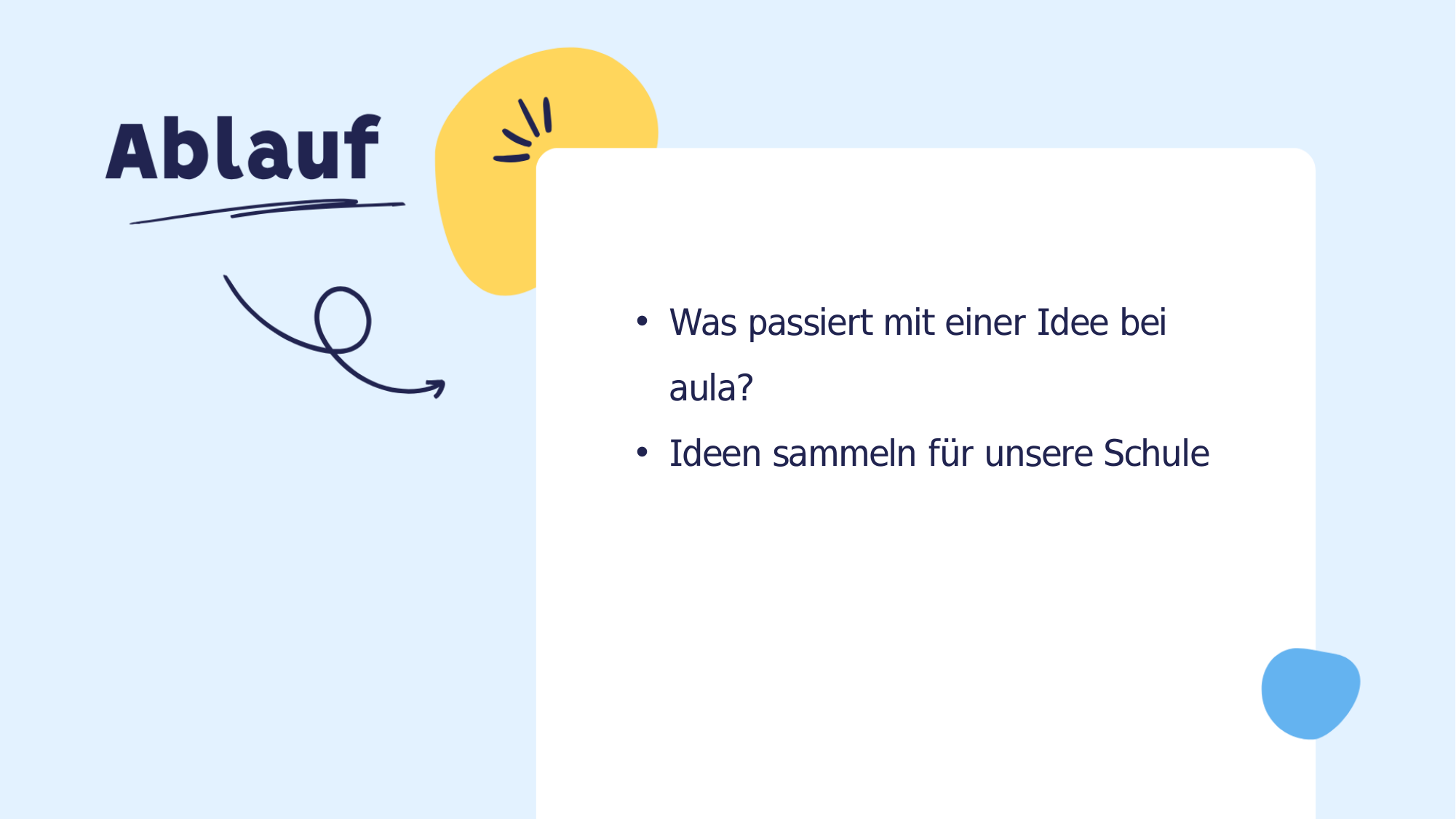

Was passiert mit einer Idee bei aula?
Ideen sammeln für unsere Schule